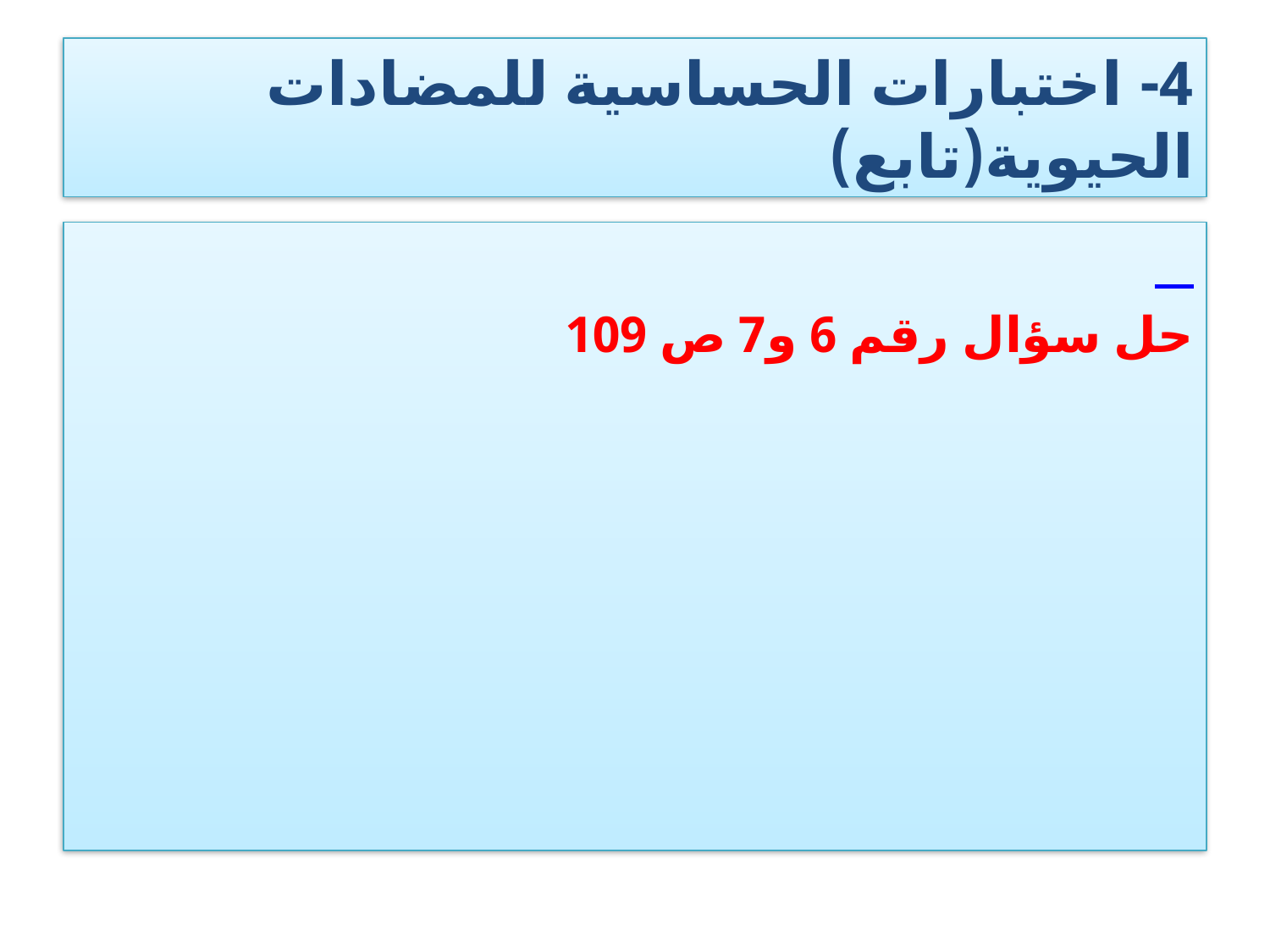

# 4- اختبارات الحساسية للمضادات الحيوية(تابع)

حل سؤال رقم 6 و7 ص 109